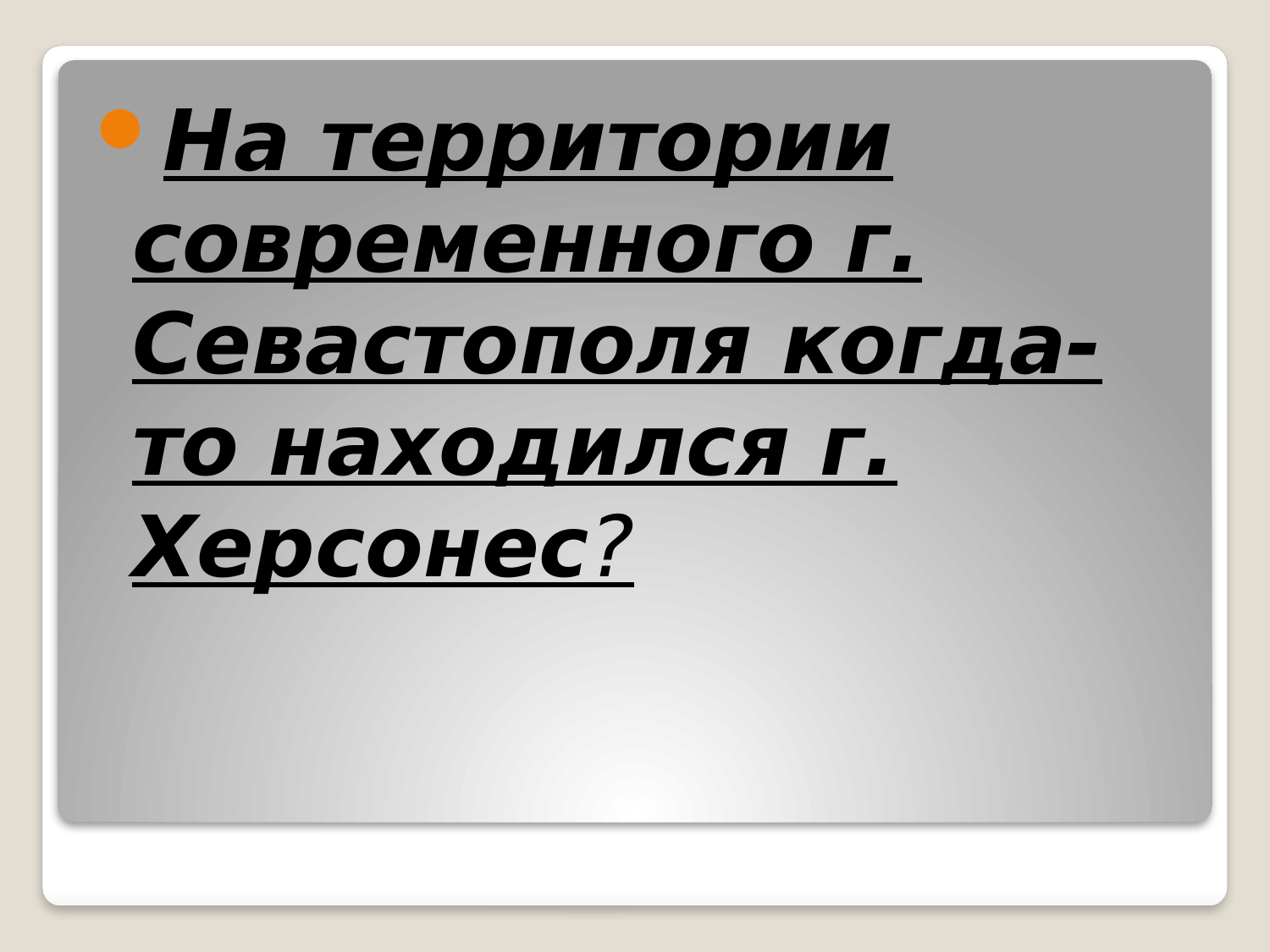

На территории современного г. Севастополя когда-то находился г. Херсонес?